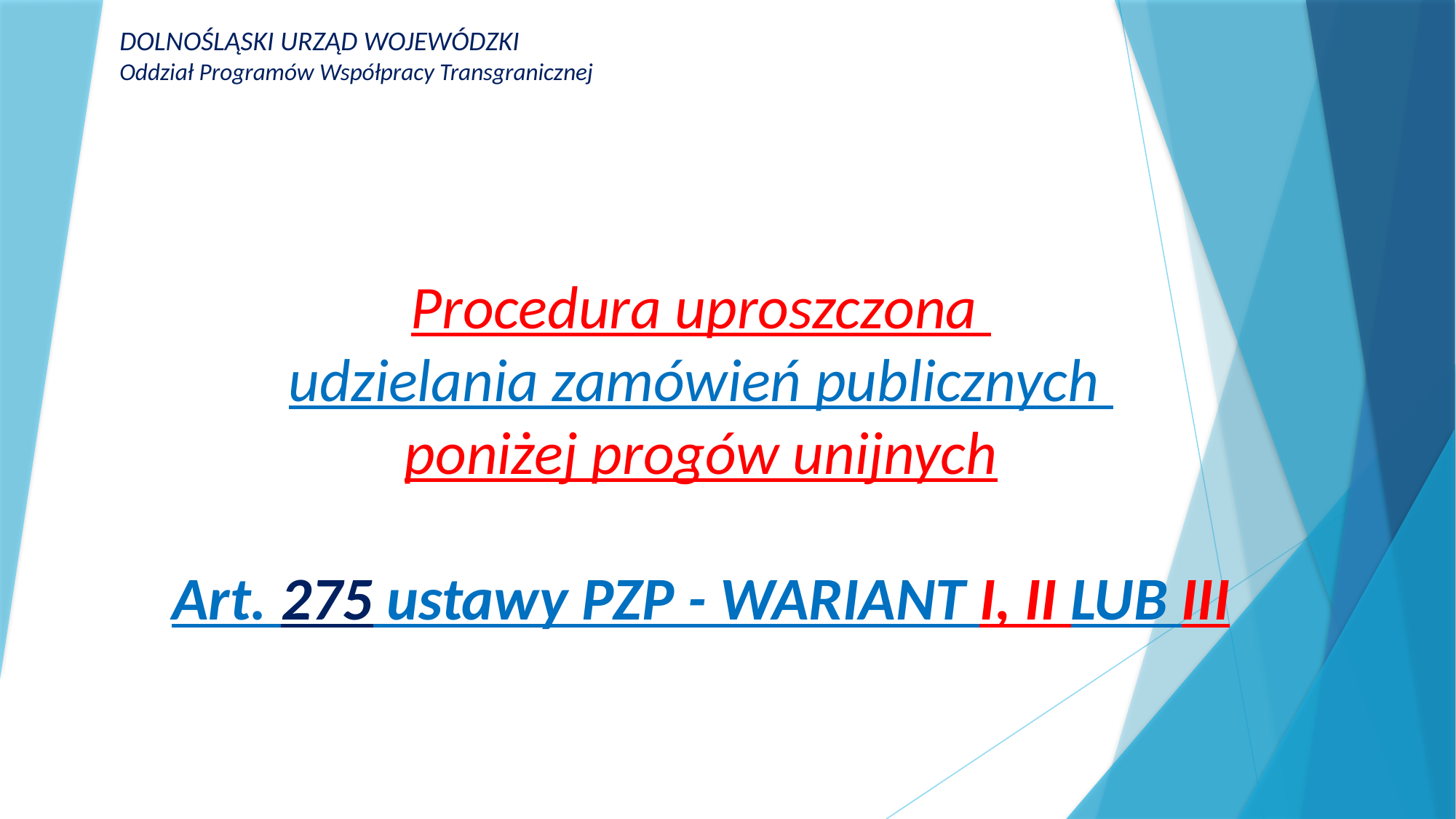

DOLNOŚLĄSKI URZĄD WOJEWÓDZKI
Oddział Programów Współpracy Transgranicznej
Procedura uproszczona udzielania zamówień publicznych poniżej progów unijnych

Art. 275 ustawy PZP - WARIANT I, II LUB III